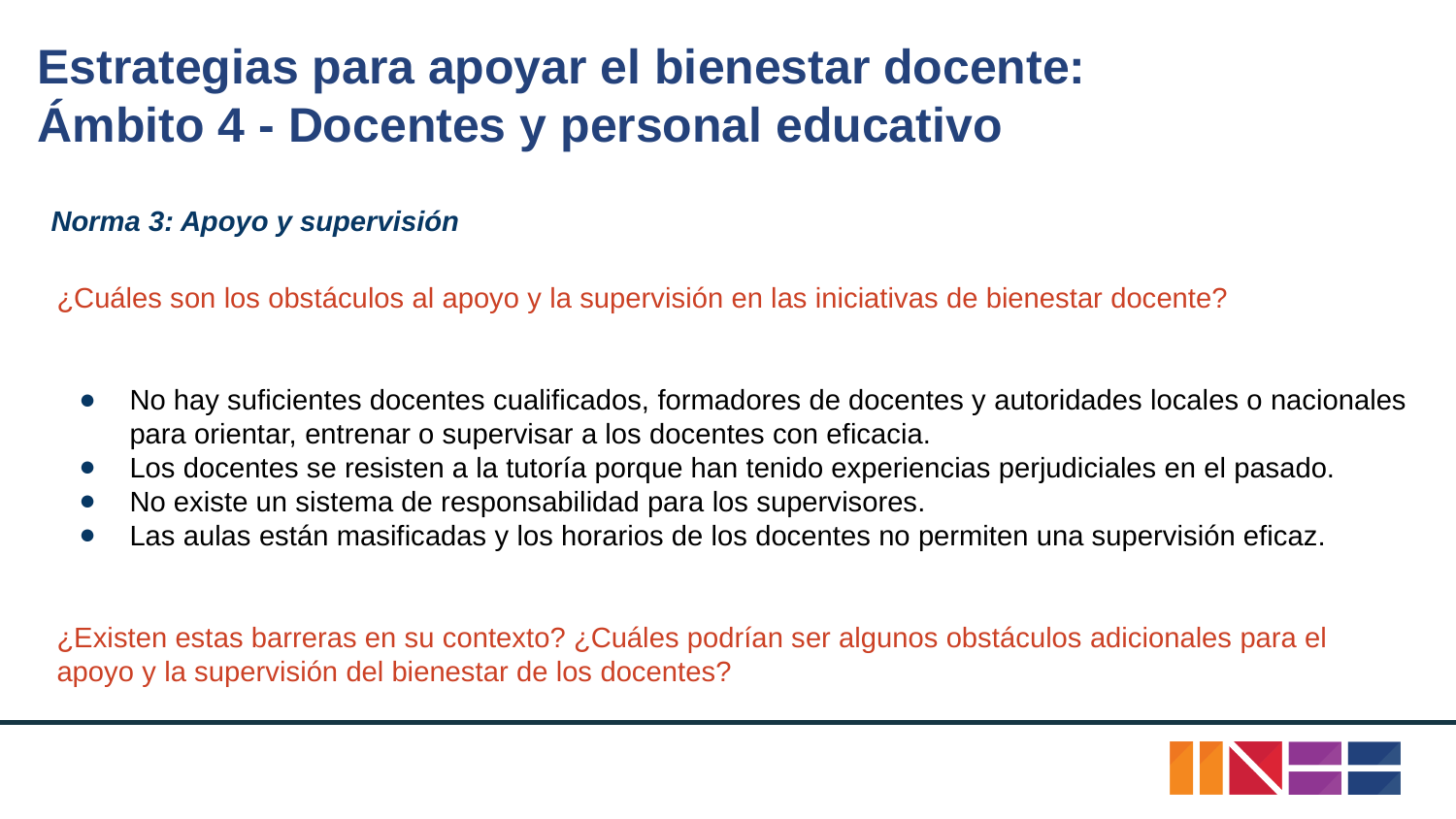

# Estrategias para apoyar el bienestar docente:
Ámbito 4 - Docentes y personal educativo
Norma 3: Apoyo y supervisión
¿Cuáles son los obstáculos al apoyo y la supervisión en las iniciativas de bienestar docente?

No hay suficientes docentes cualificados, formadores de docentes y autoridades locales o nacionales para orientar, entrenar o supervisar a los docentes con eficacia.
Los docentes se resisten a la tutoría porque han tenido experiencias perjudiciales en el pasado.
No existe un sistema de responsabilidad para los supervisores.
Las aulas están masificadas y los horarios de los docentes no permiten una supervisión eficaz.

¿Existen estas barreras en su contexto? ¿Cuáles podrían ser algunos obstáculos adicionales para el apoyo y la supervisión del bienestar de los docentes?